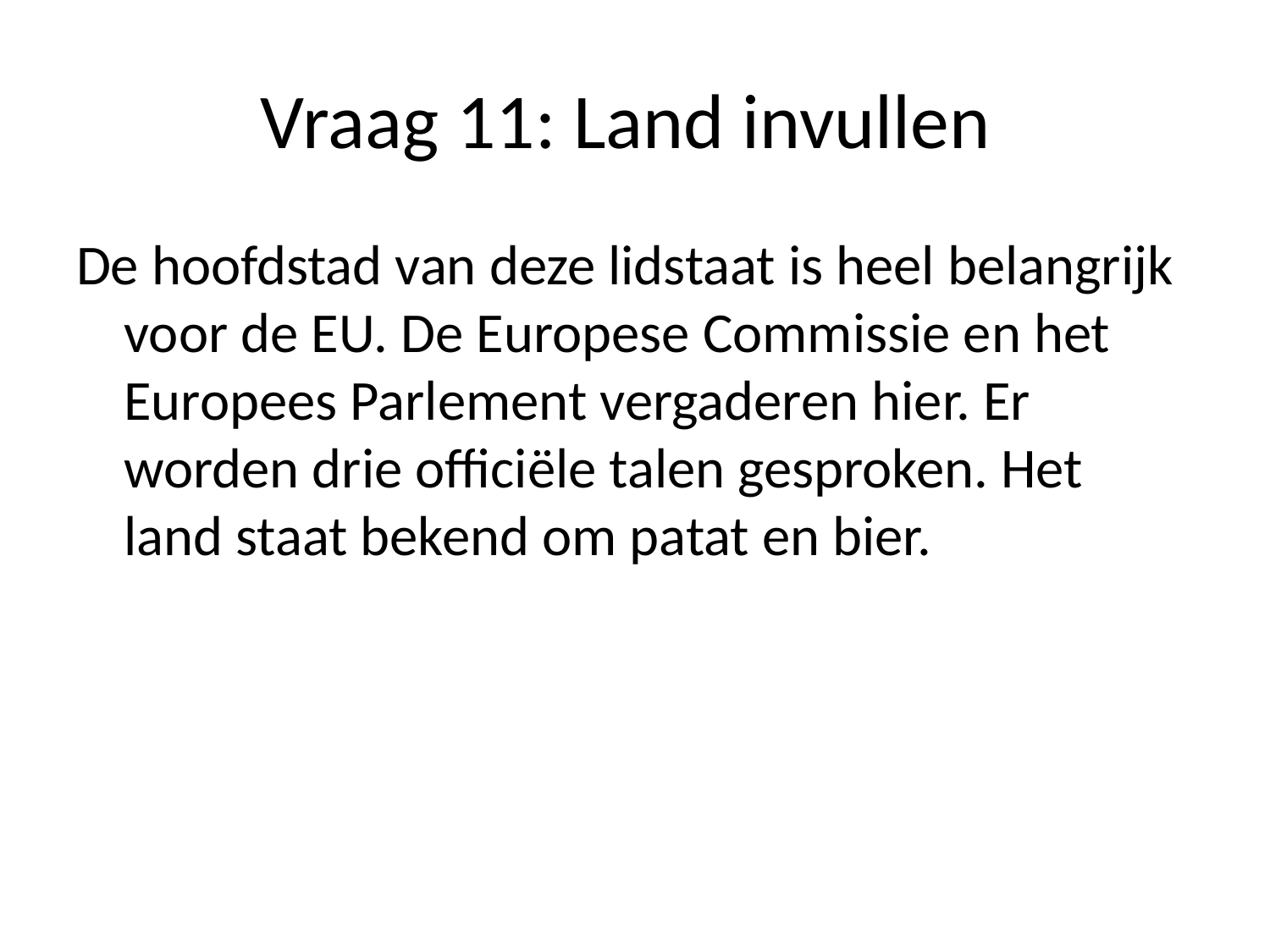

# Vraag 11: Land invullen
De hoofdstad van deze lidstaat is heel belangrijk voor de EU. De Europese Commissie en het Europees Parlement vergaderen hier. Er worden drie officiële talen gesproken. Het land staat bekend om patat en bier.